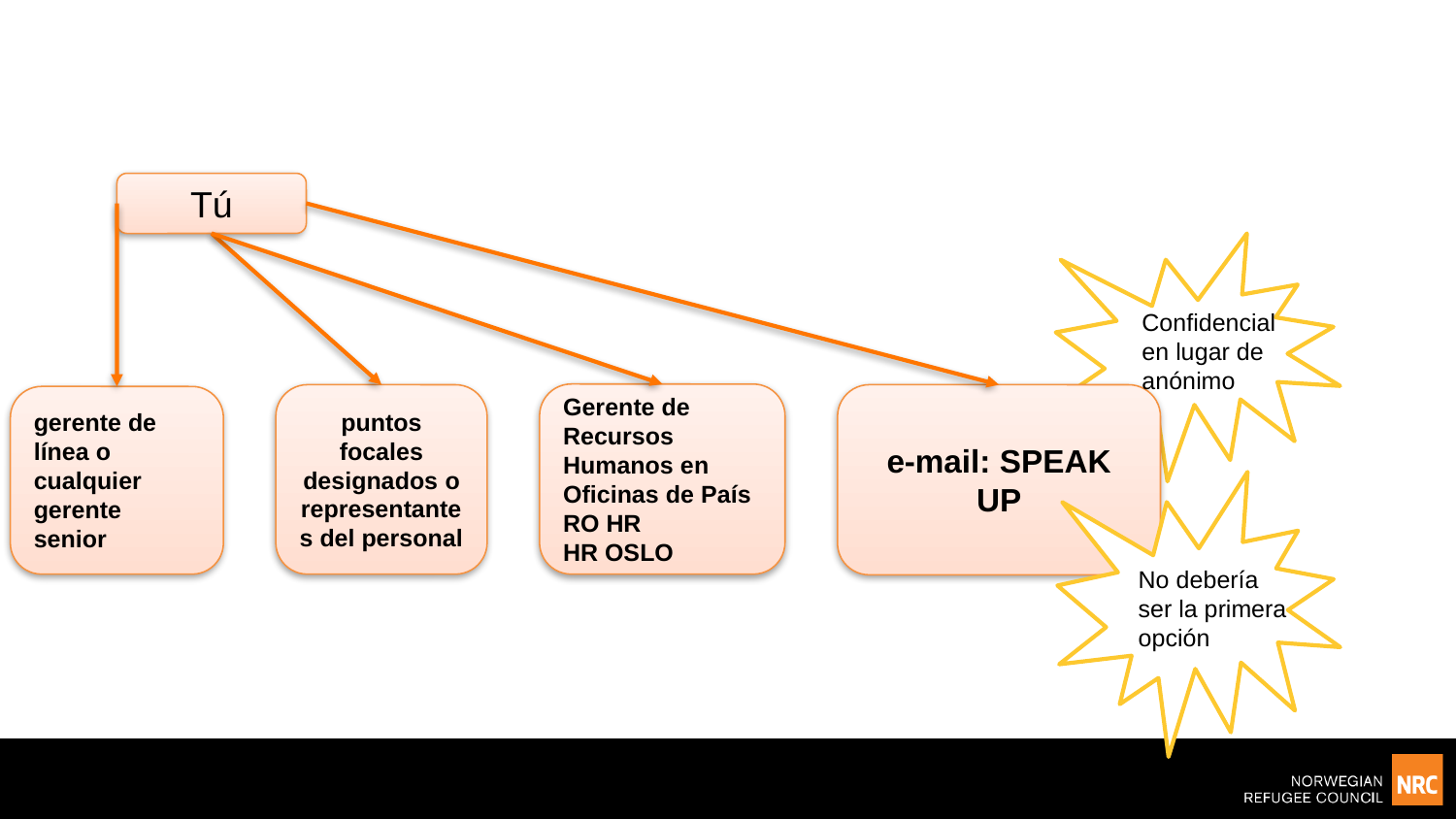

#
Tú

Confidencial en lugar de anónimo
Gerente de Recursos Humanos en Oficinas de País
RO HR
HR OSLO
puntos focales designados o representantes del personal
e-mail: SPEAK UP
gerente de línea o cualquier gerente senior

No debería ser la primera opción